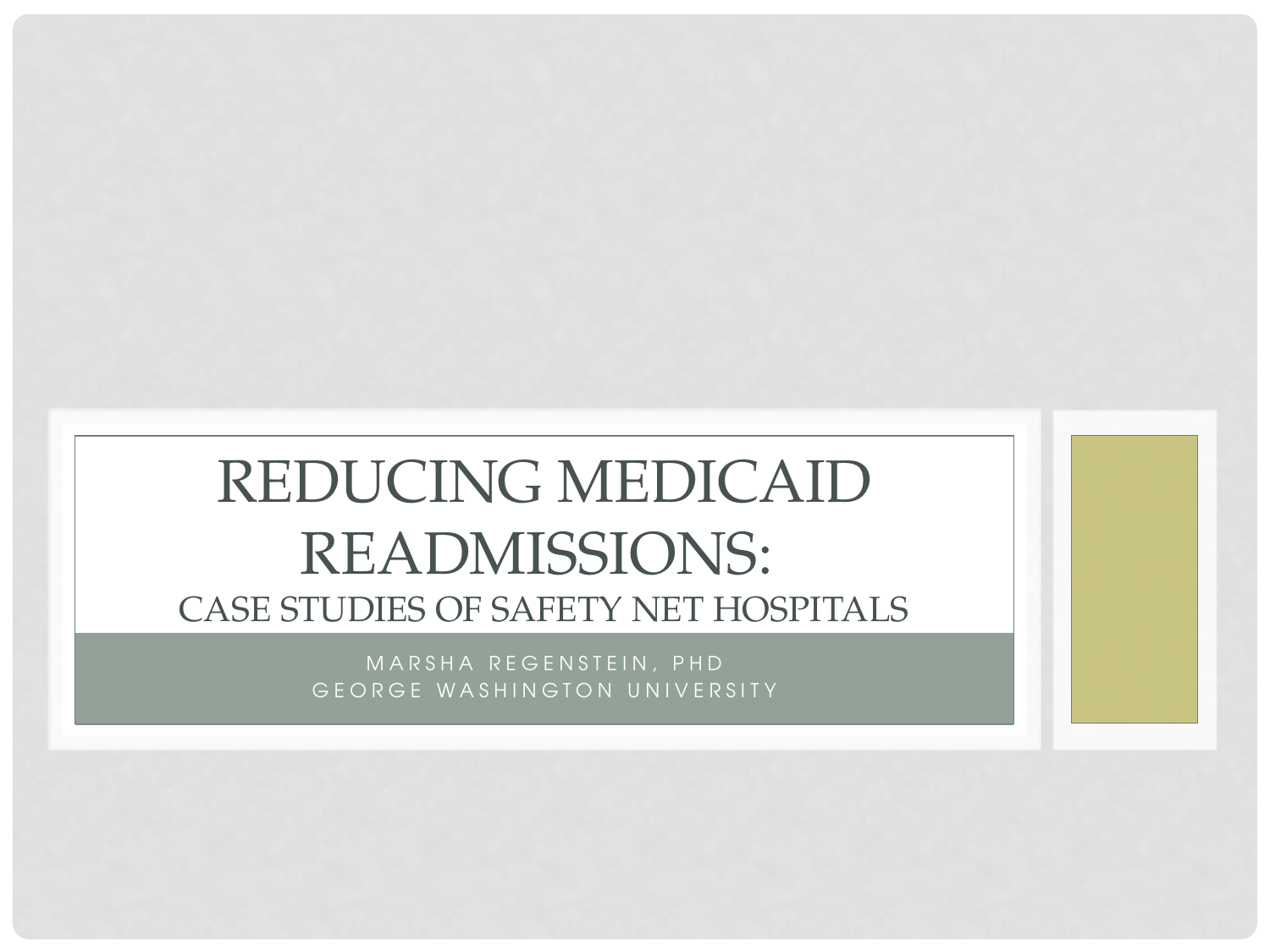

# Reducing Medicaid Readmissions: Case Studies of Safety Net Hospitals
Marsha Regenstein, PhD
George Washington University